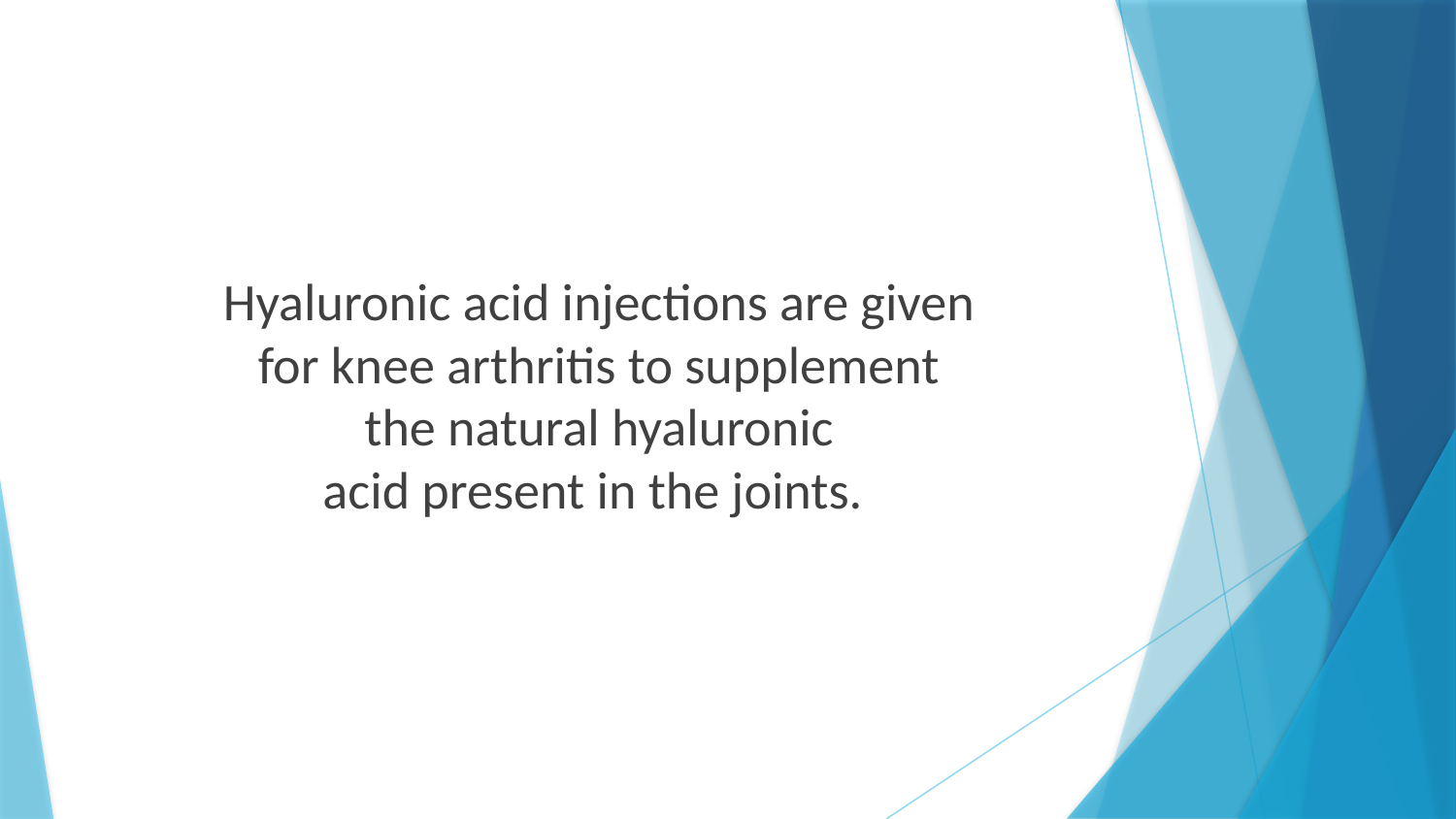

Hyaluronic acid injections are given
for knee arthritis to supplement
the natural hyaluronic
acid present in the joints.